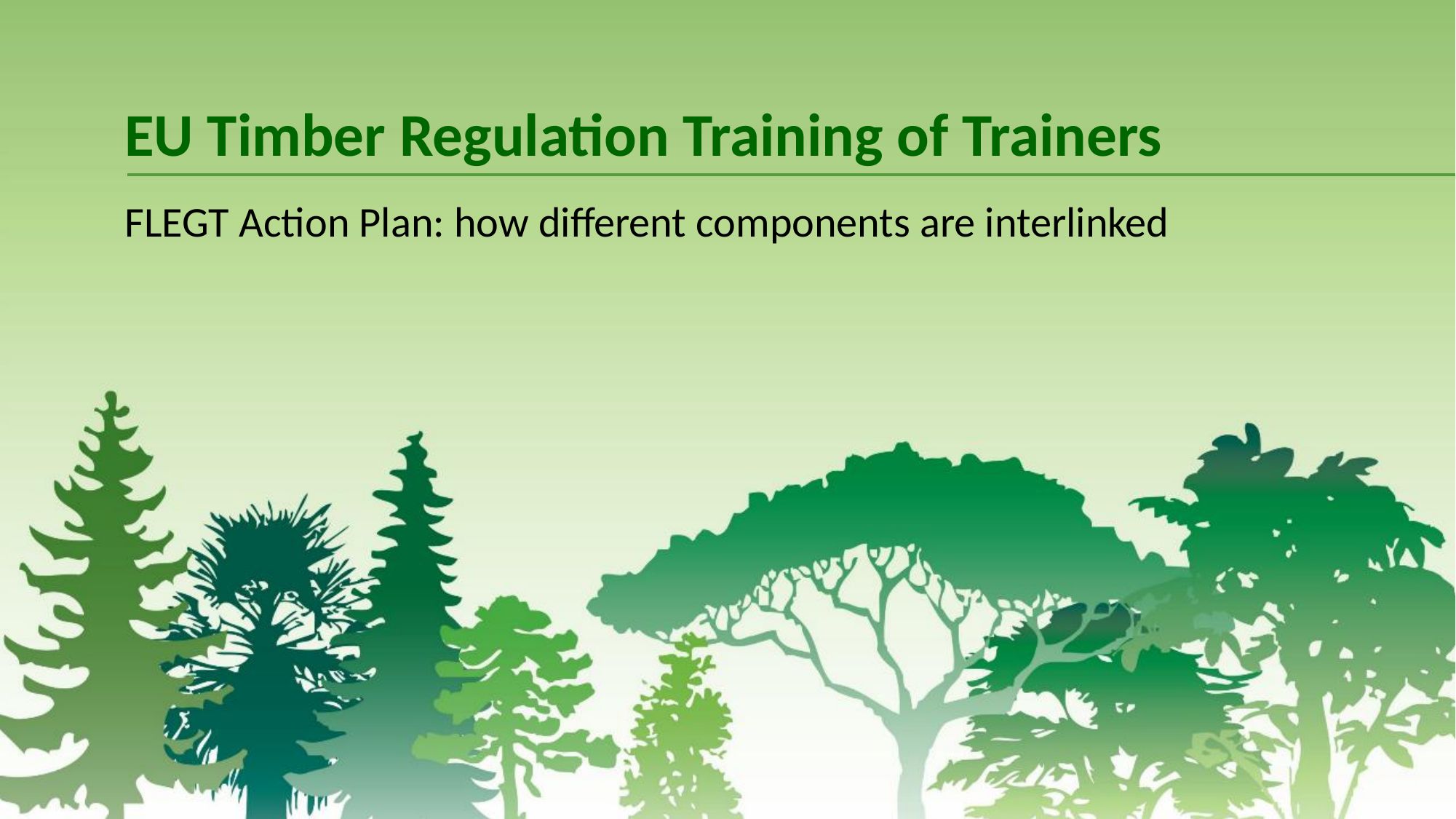

# EU Timber Regulation Training of Trainers
FLEGT Action Plan: how different components are interlinked
2